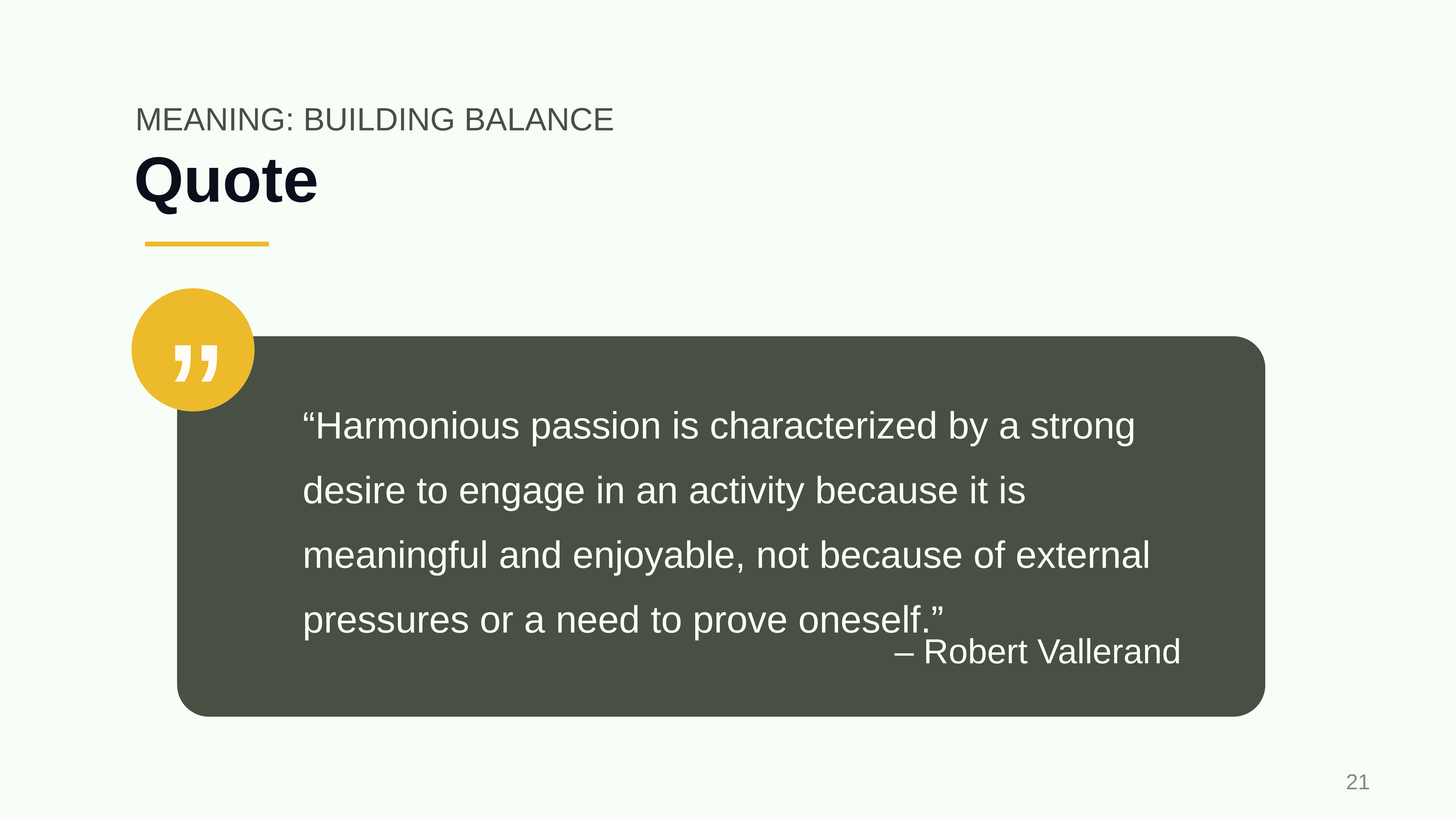

MEANING: BUILDING BALANCE
# Quote

”

“Harmonious passion is characterized by a strong desire to engage in an activity because it is meaningful and enjoyable, not because of external pressures or a need to prove oneself.”
– Robert Vallerand
21